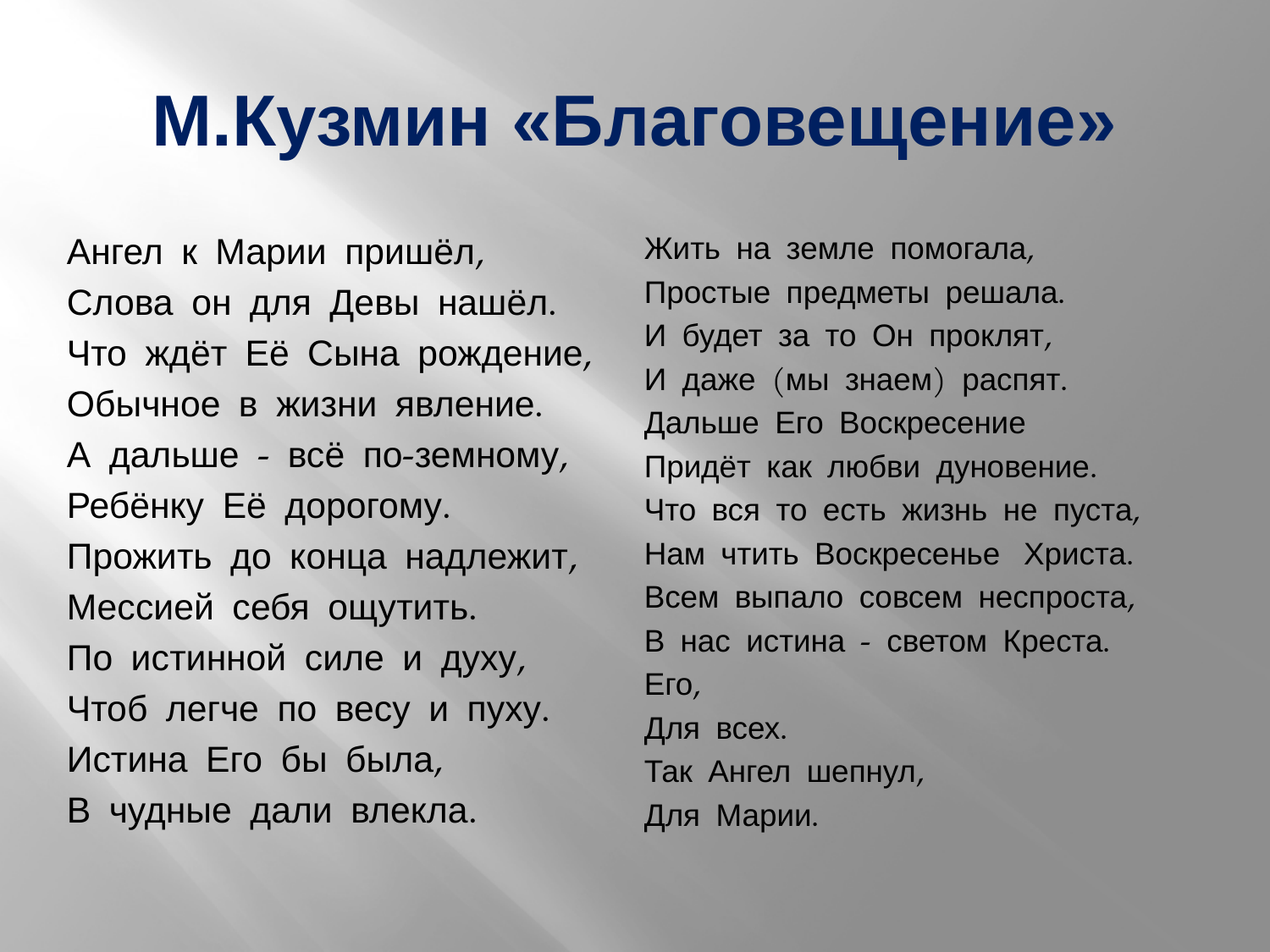

# М.Кузмин «Благовещение»
Ангел  к  Марии  пришёл,
Слова  он  для  Девы  нашёл.
Что  ждёт  Её  Сына  рождение,
Обычное  в  жизни  явление.
А  дальше  -  всё  по-земному,
Ребёнку  Её  дорогому.
Прожить  до  конца  надлежит,
Мессией  себя  ощутить.
По  истинной  силе  и  духу,
Чтоб  легче  по  весу  и  пуху.
Истина  Его  бы  была,
В  чудные  дали  влекла.
Жить  на  земле  помогала,
Простые  предметы  решала.
И  будет  за  то  Он  проклят,
И  даже  (мы  знаем)  распят.
Дальше  Его  Воскресение
Придёт  как  любви  дуновение.
Что  вся  то  есть  жизнь  не  пуста,
Нам  чтить  Воскресенье   Христа.
Всем  выпало  совсем  неспроста,
В  нас  истина  -  светом  Креста.
Его,
Для  всех.
Так  Ангел  шепнул,
Для  Марии.